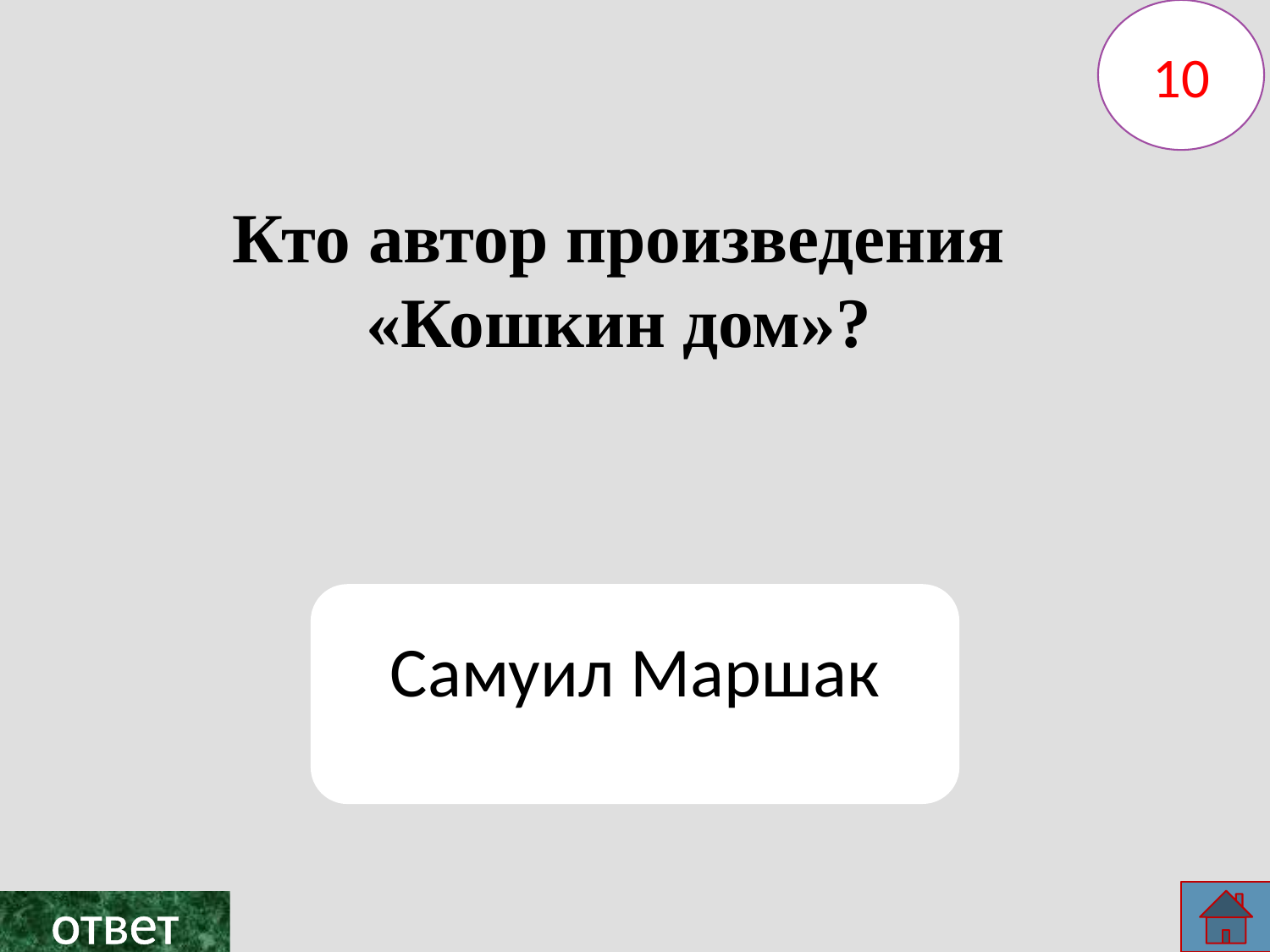

10
Кто автор произведения «Кошкин дом»?
Самуил Маршак

ответ